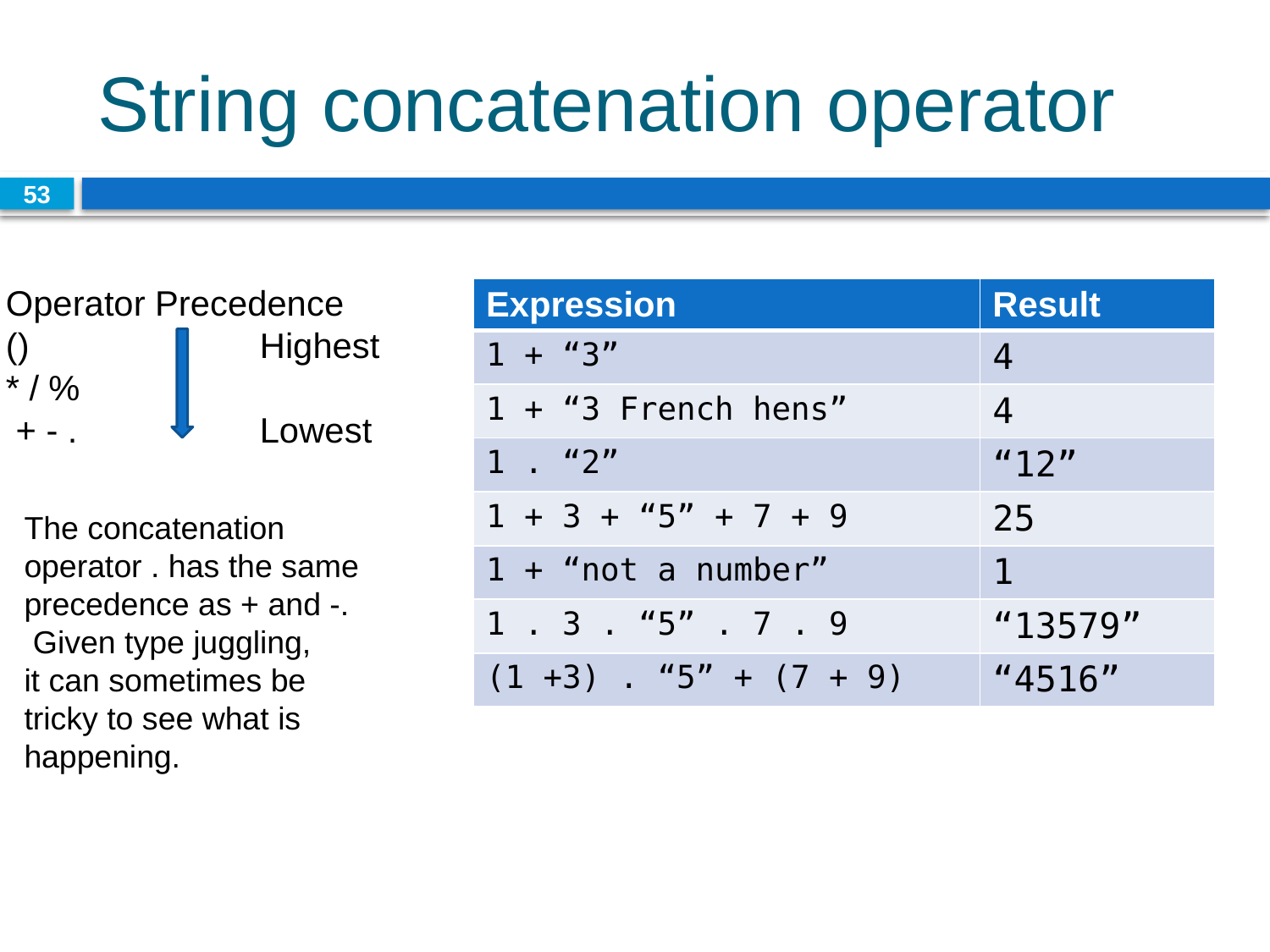

# String concatenation operator
53
Operator Precedence
()		Highest
* / %
 + - .		Lowest
| Expression | Result |
| --- | --- |
| 1 + “3” | 4 |
| 1 + “3 French hens” | 4 |
| 1 . “2” | “12” |
| 1 + 3 + “5” + 7 + 9 | 25 |
| 1 + “not a number” | 1 |
| 1 . 3 . “5” . 7 . 9 | “13579” |
| (1 +3) . “5” + (7 + 9) | “4516” |

The concatenation operator . has the same
precedence as + and -.    Given type juggling,
it can sometimes be tricky to see what is
happening.